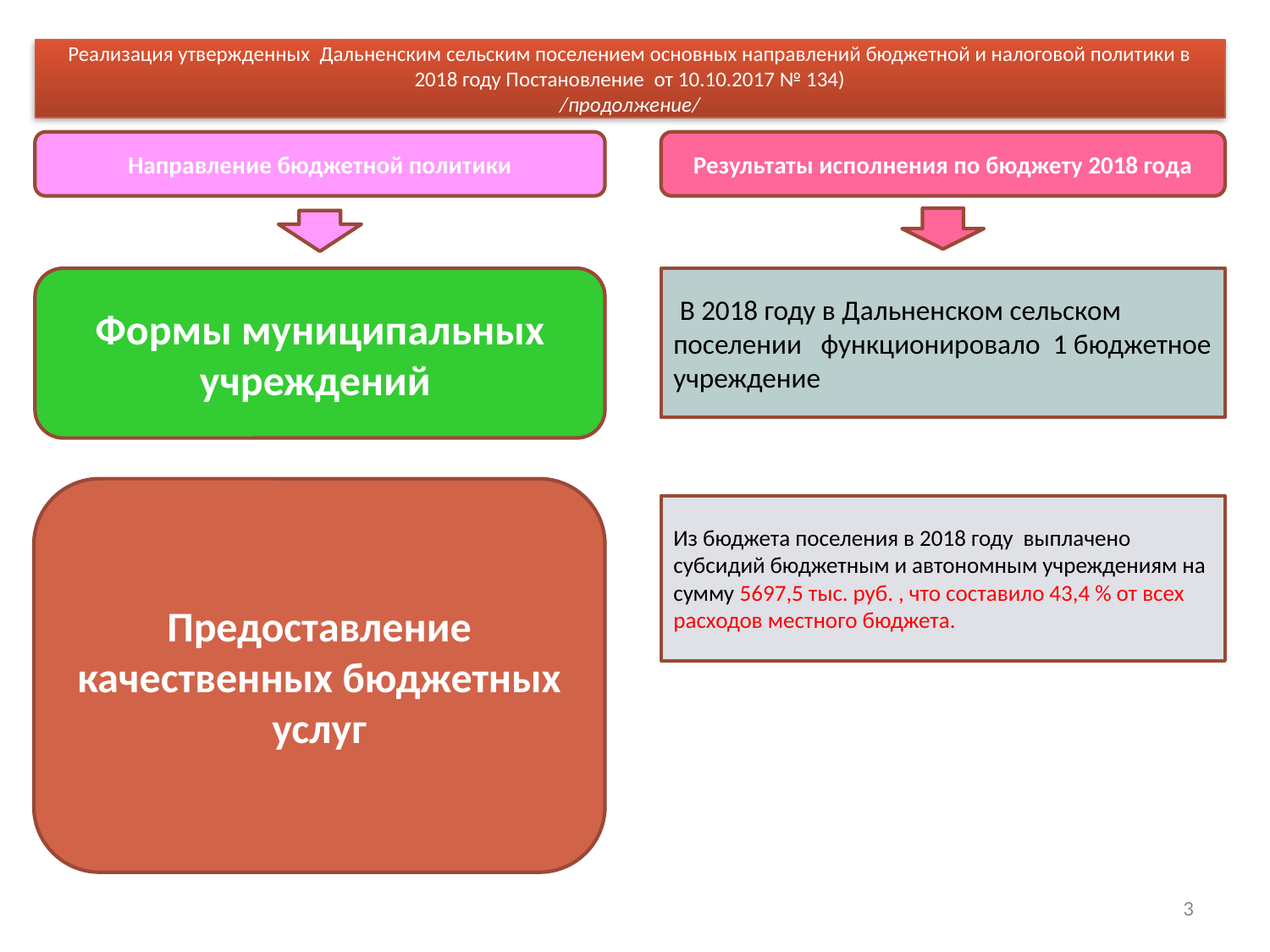

Реализация утвержденных  Дальненским сельским поселением основных направлений бюджетной и налоговой политики в 2018 году Постановление  от 10.10.2017 № 134)
/продолжение/
Направление бюджетной политики
Результаты исполнения по бюджету 2018 года

 В 2018 году в Дальненском сельском поселении   функционировало  1 бюджетное учреждение
Формы муниципальных учреждений
Предоставление качественных бюджетных услуг
Из бюджета поселения в 2018 году  выплачено  субсидий бюджетным и автономным учреждениям на сумму 5697,5 тыс. руб. , что составило 43,4 % от всех расходов местного бюджета.
3